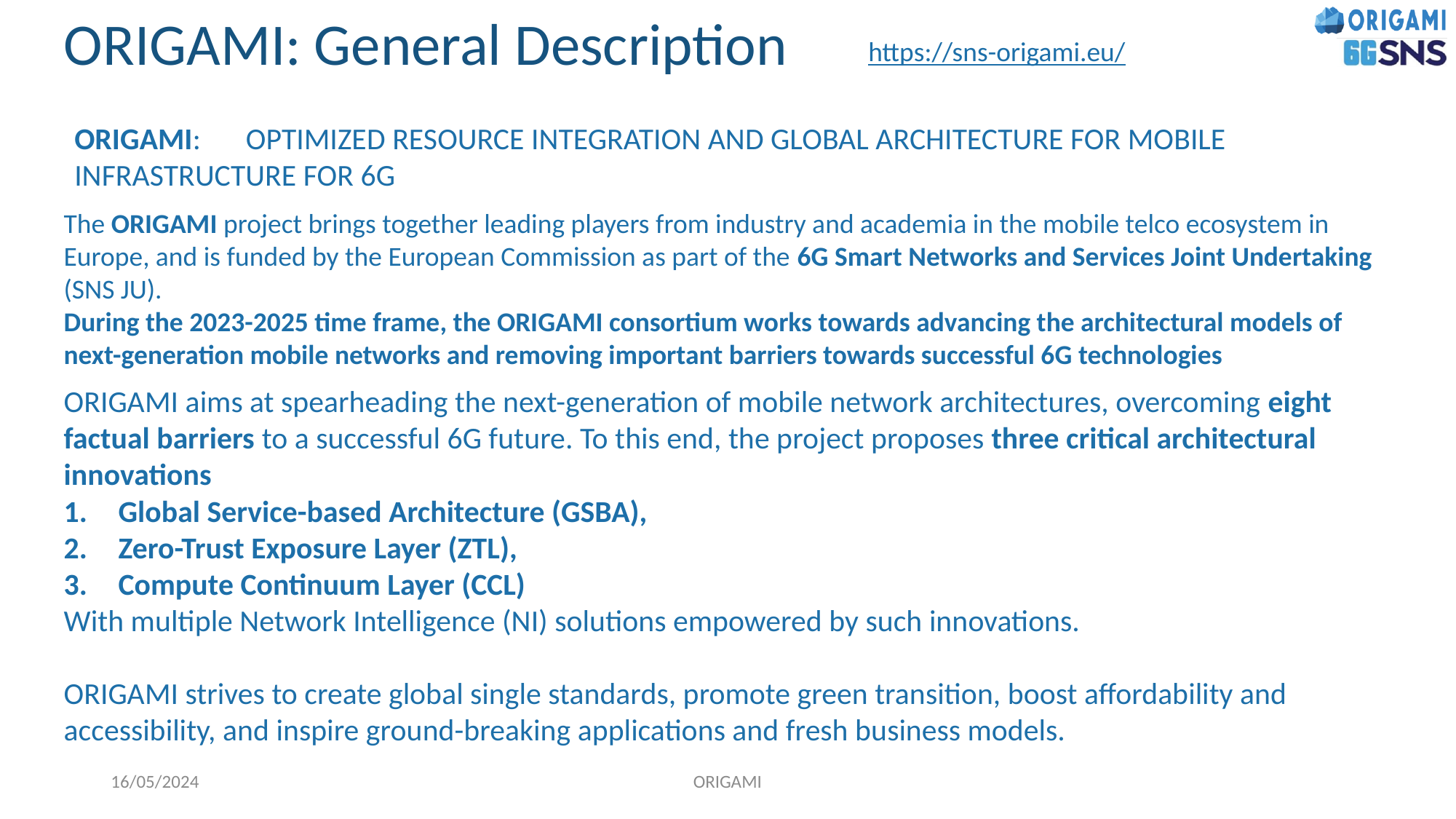

# ORIGAMI: General Description
https://sns-origami.eu/
ORIGAMI: 	OPTIMIZED RESOURCE INTEGRATION AND GLOBAL ARCHITECTURE FOR MOBILE 	INFRASTRUCTURE FOR 6G
The ORIGAMI project brings together leading players from industry and academia in the mobile telco ecosystem in Europe, and is funded by the European Commission as part of the 6G Smart Networks and Services Joint Undertaking (SNS JU).
During the 2023-2025 time frame, the ORIGAMI consortium works towards advancing the architectural models of next-generation mobile networks and removing important barriers towards successful 6G technologies
ORIGAMI aims at spearheading the next-generation of mobile network architectures, overcoming eight factual barriers to a successful 6G future. To this end, the project proposes three critical architectural innovations
Global Service-based Architecture (GSBA),
Zero-Trust Exposure Layer (ZTL),
Compute Continuum Layer (CCL)
With multiple Network Intelligence (NI) solutions empowered by such innovations.

ORIGAMI strives to create global single standards, promote green transition, boost affordability and accessibility, and inspire ground-breaking applications and fresh business models.
16/05/2024
ORIGAMI